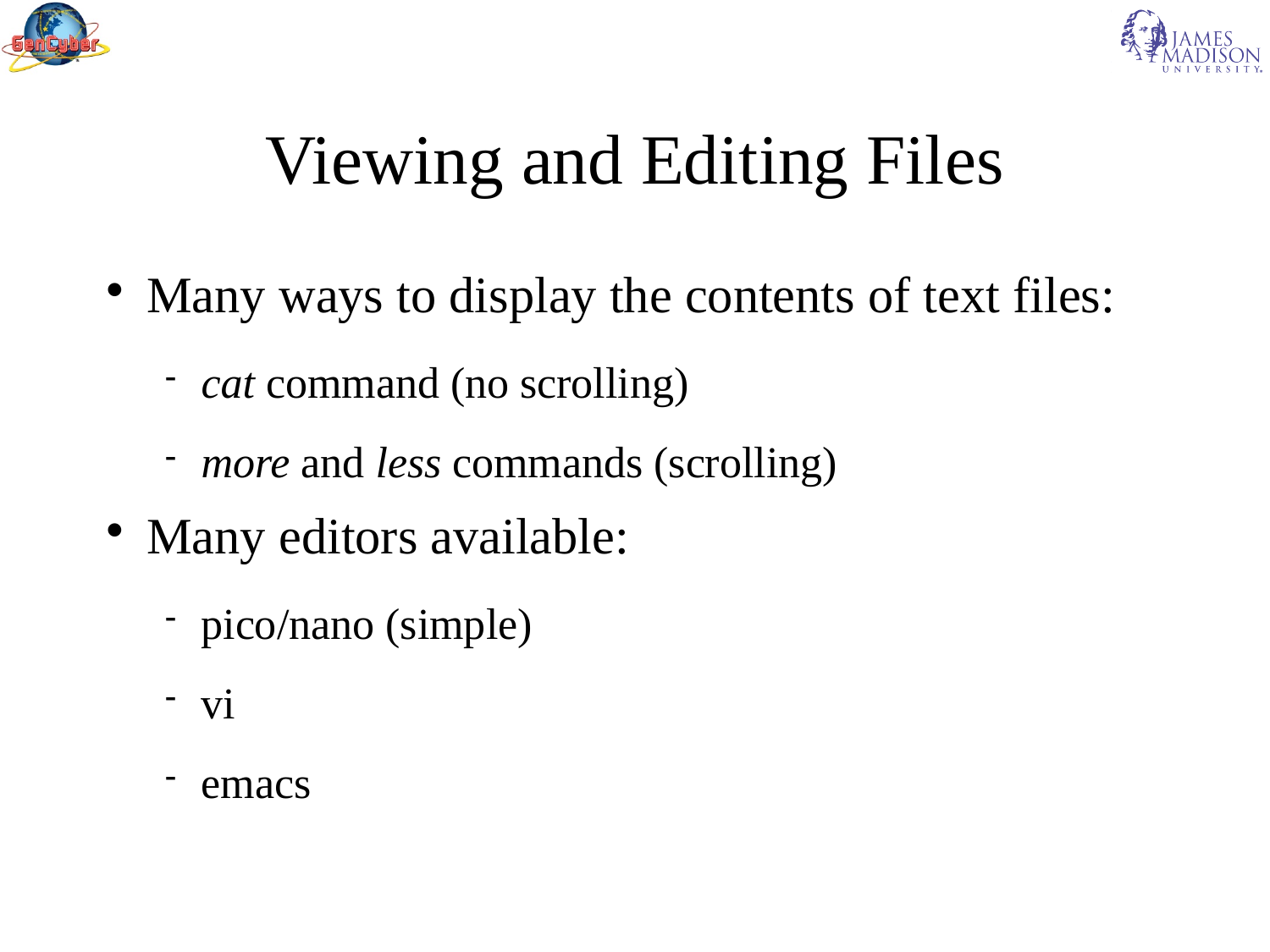

Viewing and Editing Files
Many ways to display the contents of text files:
cat command (no scrolling)
more and less commands (scrolling)
Many editors available:
pico/nano (simple)
vi
emacs